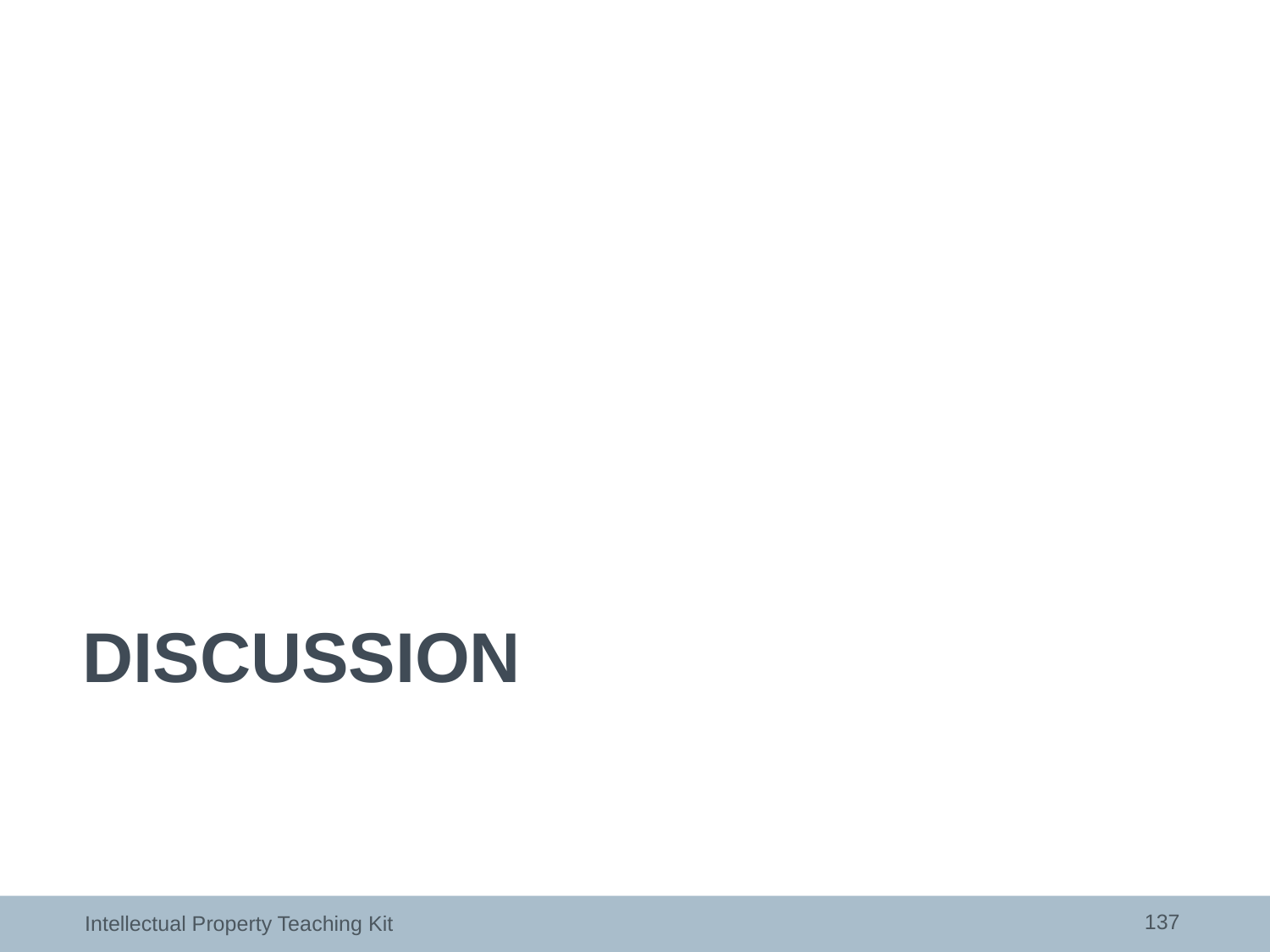

# Discussion
137
Intellectual Property Teaching Kit